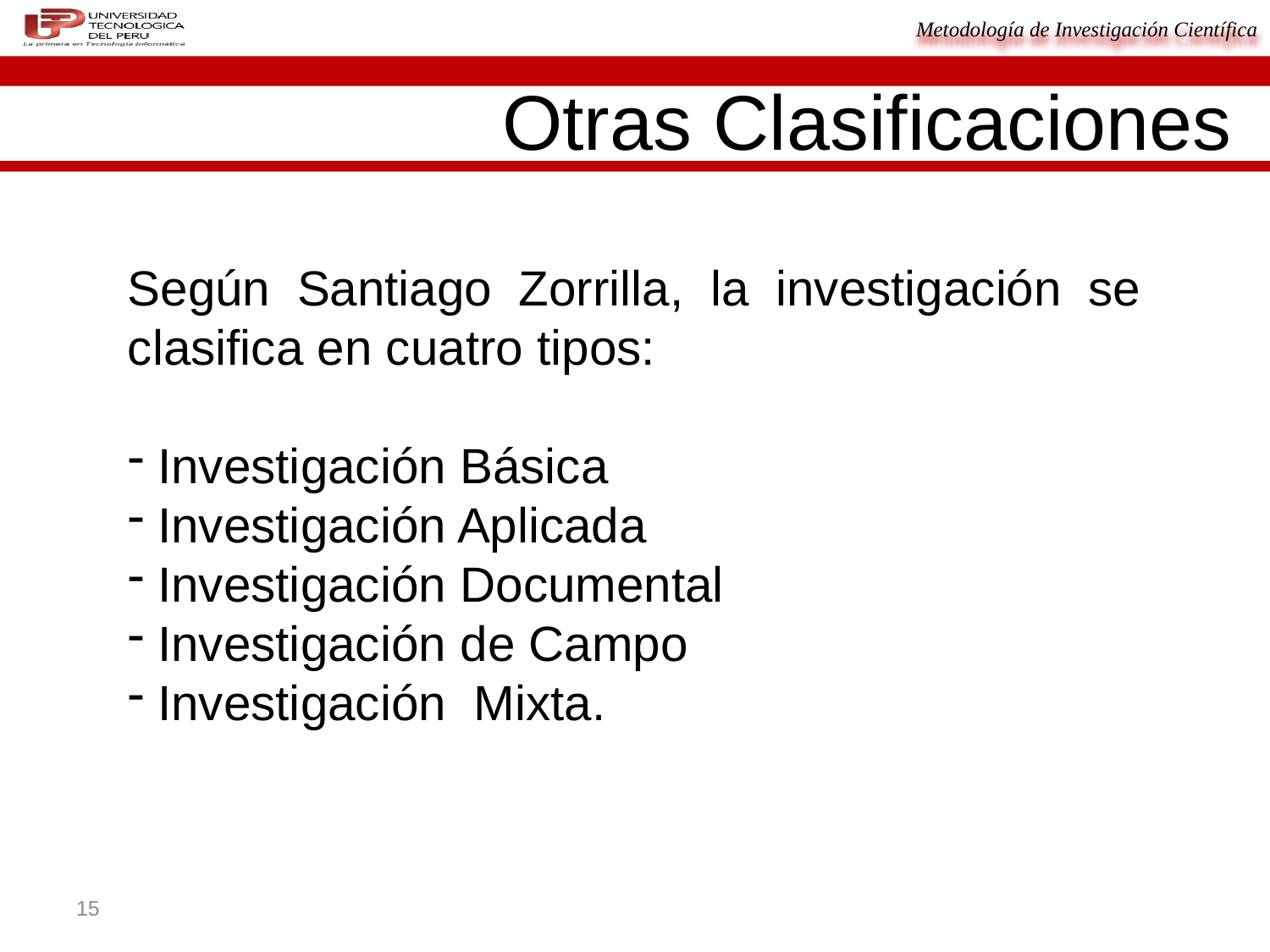

Otras Clasificaciones
Según Santiago Zorrilla, la investigación se clasifica en cuatro tipos:

Investigación Básica
Investigación Aplicada
Investigación Documental
Investigación de Campo
Investigación  Mixta.

.

15